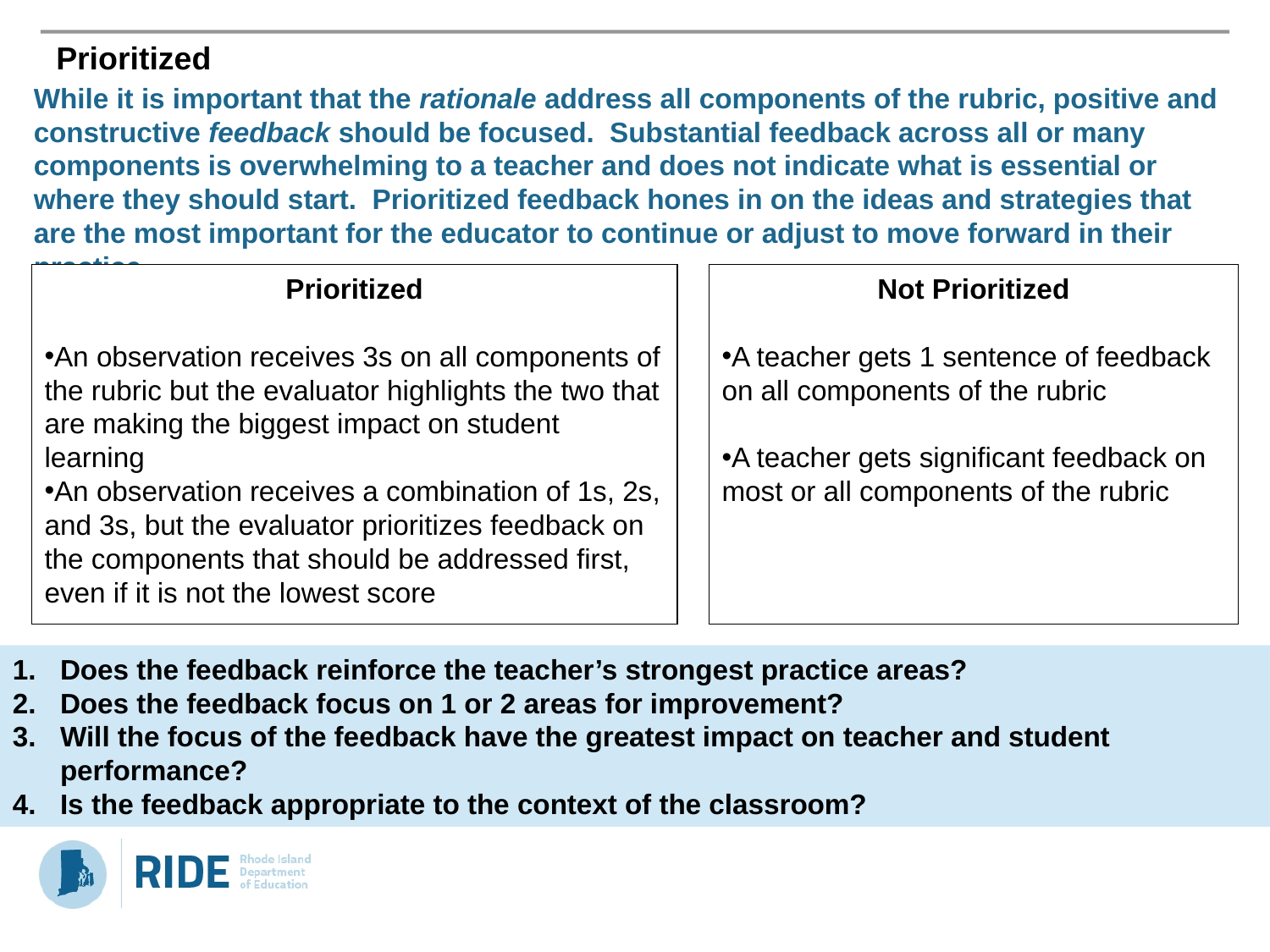

# Prioritized
While it is important that the rationale address all components of the rubric, positive and constructive feedback should be focused.  Substantial feedback across all or many components is overwhelming to a teacher and does not indicate what is essential or where they should start.  Prioritized feedback hones in on the ideas and strategies that are the most important for the educator to continue or adjust to move forward in their practice.

Prioritized

An observation receives 3s on all components of the rubric but the evaluator highlights the two that are making the biggest impact on student learning
An observation receives a combination of 1s, 2s, and 3s, but the evaluator prioritizes feedback on the components that should be addressed first, even if it is not the lowest score

Not Prioritized

A teacher gets 1 sentence of feedback on all components of the rubric

A teacher gets significant feedback on most or all components of the rubric
Does the feedback reinforce the teacher’s strongest practice areas?
Does the feedback focus on 1 or 2 areas for improvement?
Will the focus of the feedback have the greatest impact on teacher and student performance?
Is the feedback appropriate to the context of the classroom?